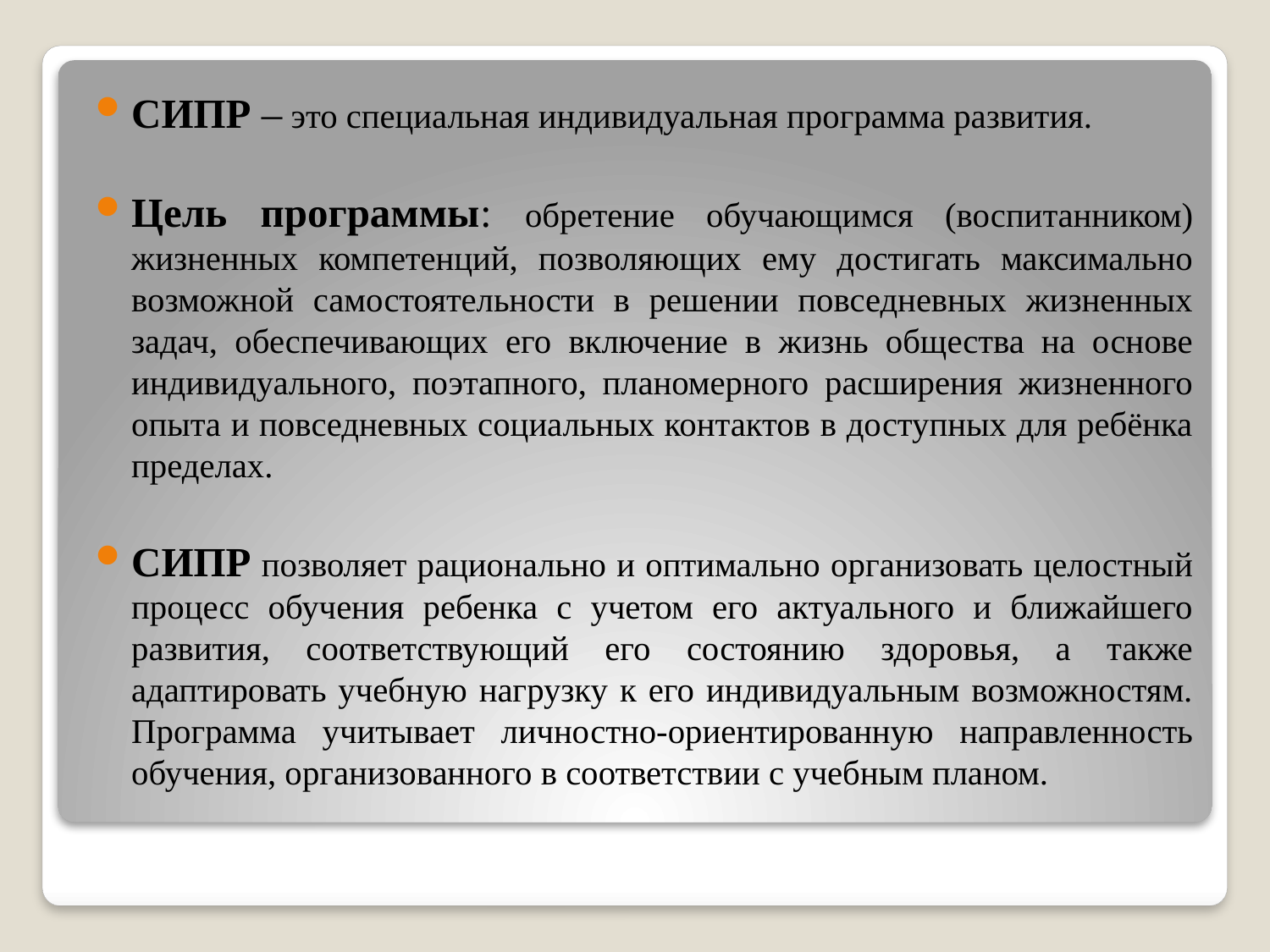

СИПР – это специальная индивидуальная программа развития.

Цель программы: обретение обучающимся (воспитанником) жизненных компетенций, позволяющих ему достигать максимально возможной самостоятельности в решении повседневных жизненных задач, обеспечивающих его включение в жизнь общества на основе индивидуального, поэтапного, планомерного расширения жизненного опыта и повседневных социальных контактов в доступных для ребёнка пределах.

СИПР позволяет рационально и оптимально организовать целостный процесс обучения ребенка с учетом его актуального и ближайшего развития, соответствующий его состоянию здоровья, а также адаптировать учебную нагрузку к его индивидуальным возможностям. Программа учитывает личностно-ориентированную направленность обучения, организованного в соответствии с учебным планом.